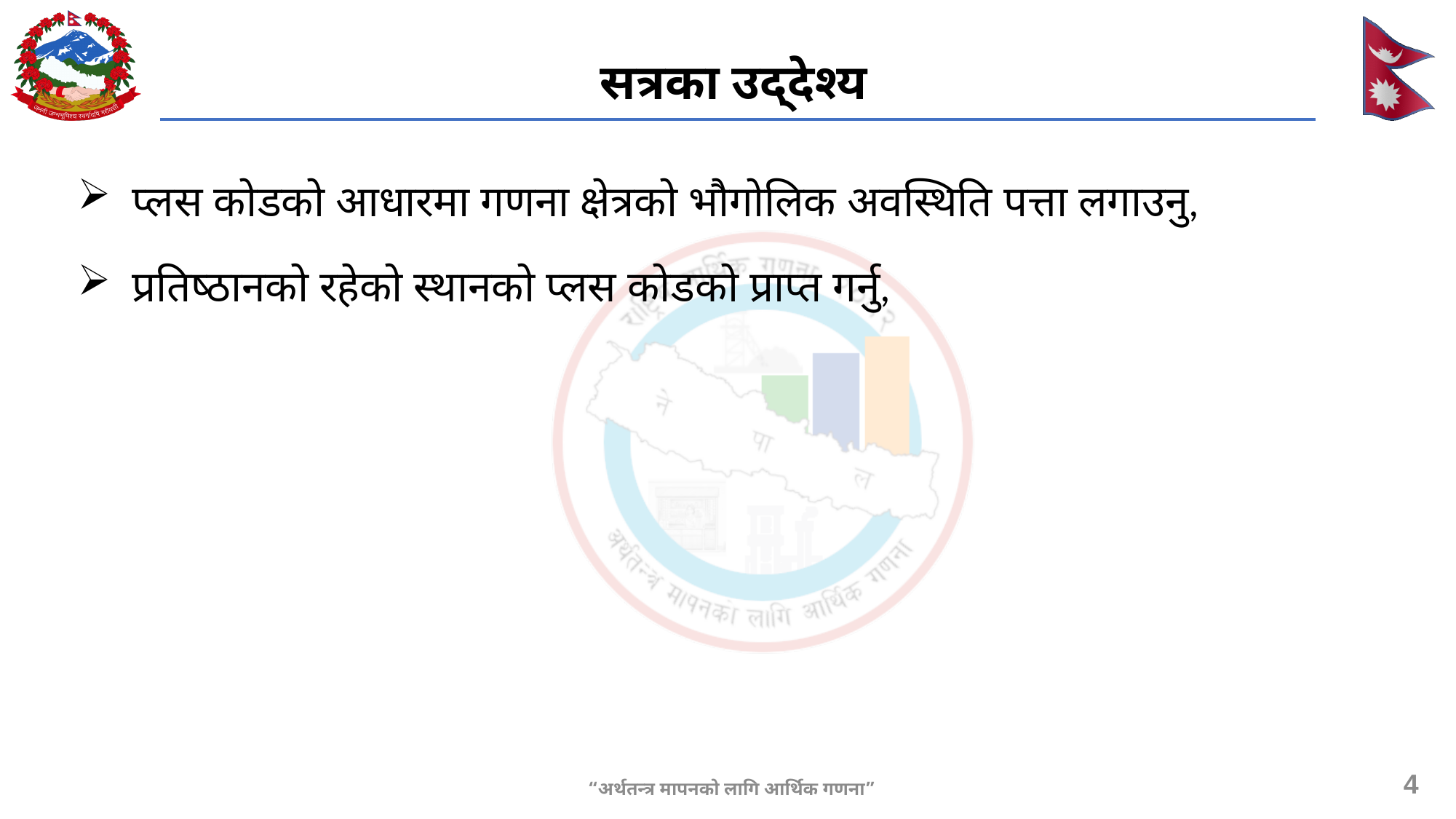

# सत्रका उद्देश्य
प्लस कोडको आधारमा गणना क्षेत्रको भौगोलिक अवस्थिति पत्ता लगाउनु,
प्रतिष्ठानको रहेको स्थानको प्लस कोडको प्राप्त गर्नु,

4
“अर्थतन्त्र मापनको लागि आर्थिक गणना”